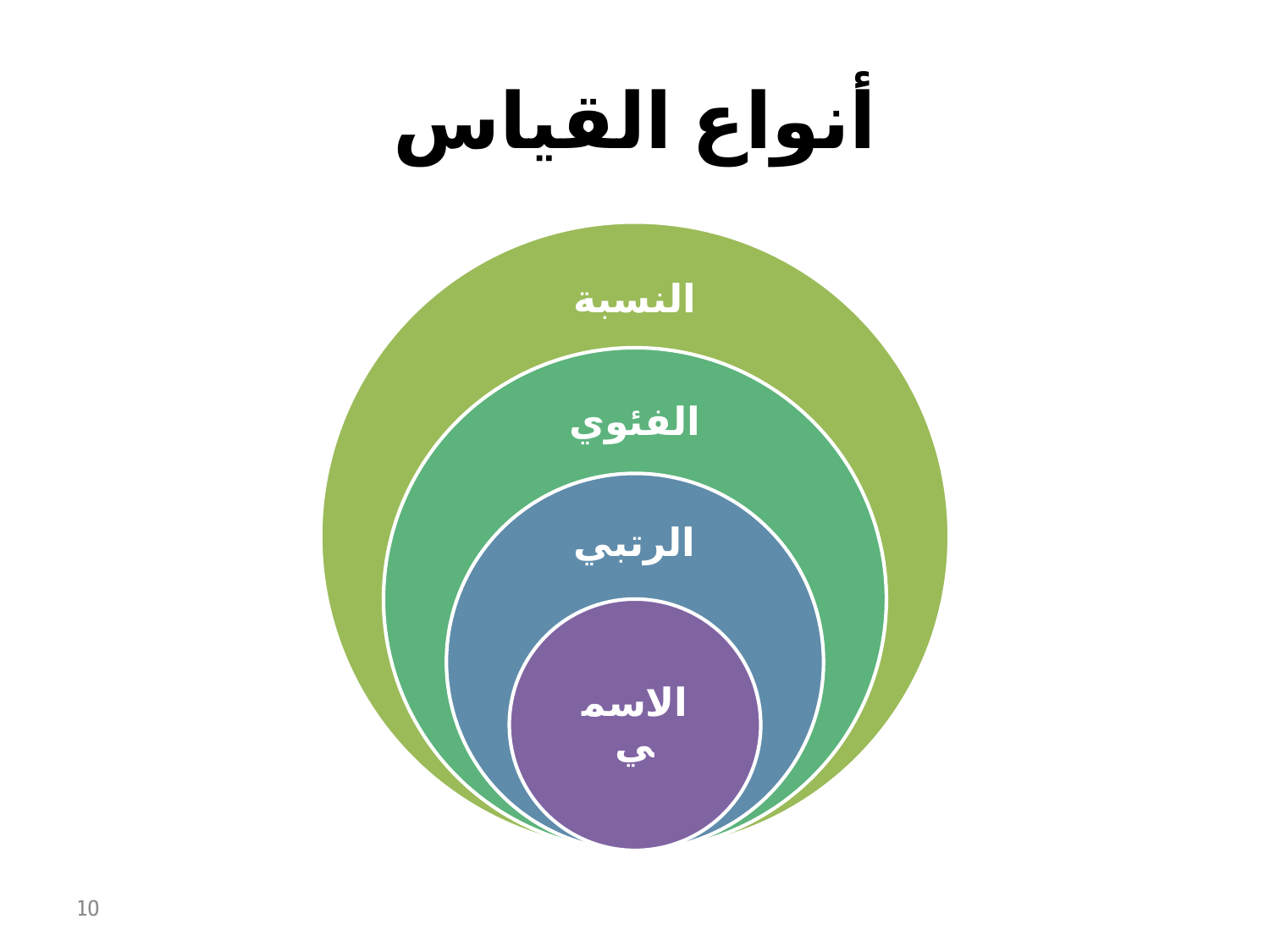

# أنواع القياس
النسبة
الفئوي
الرتبي
الاسمي
10